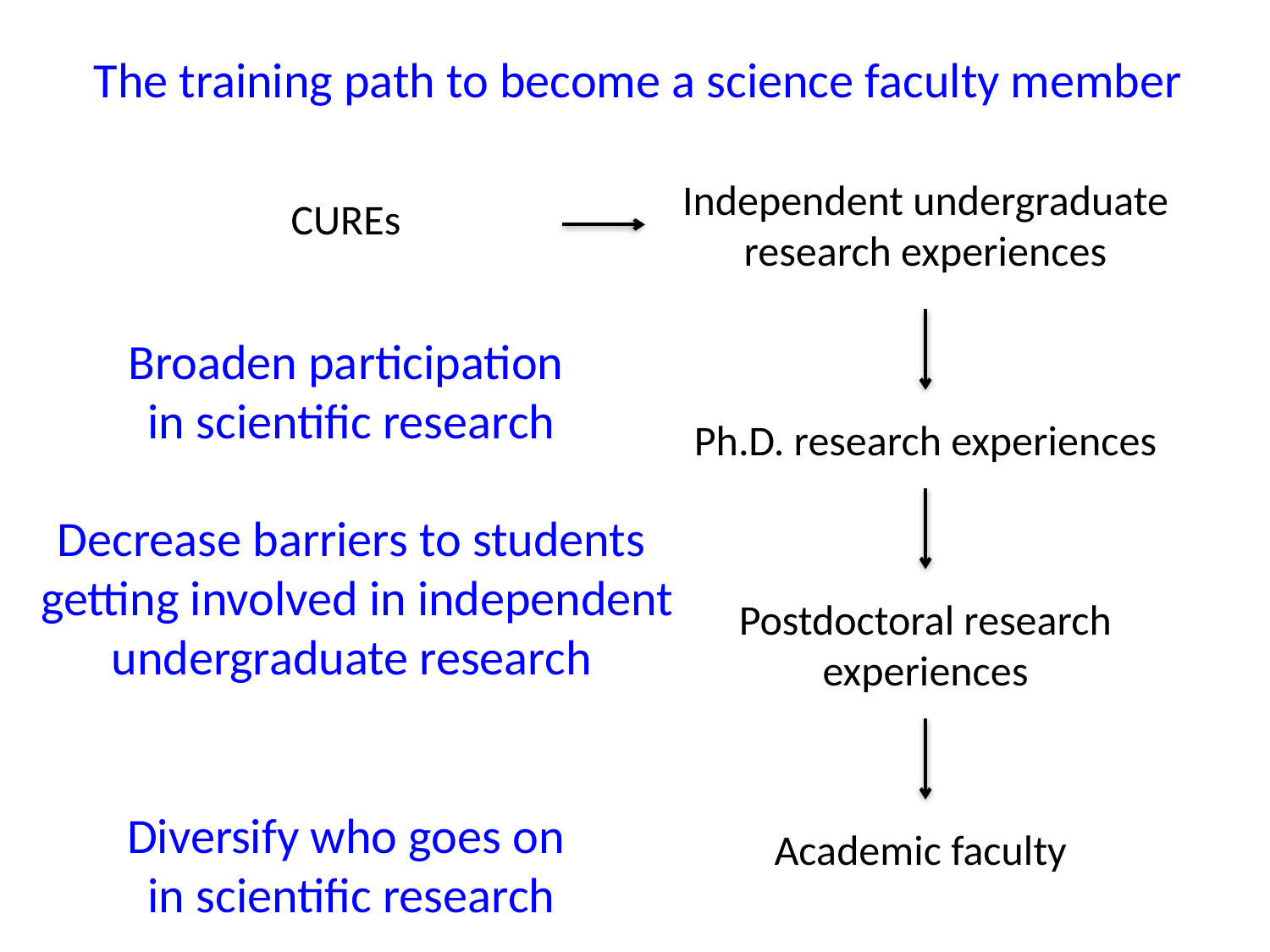

The training path to become a science faculty member
Independent undergraduate research experiences
CUREs
Broaden participation
in scientific research
Ph.D. research experiences
Decrease barriers to students
 getting involved in independent
undergraduate research
Postdoctoral research experiences
Diversify who goes on
in scientific research
Academic faculty